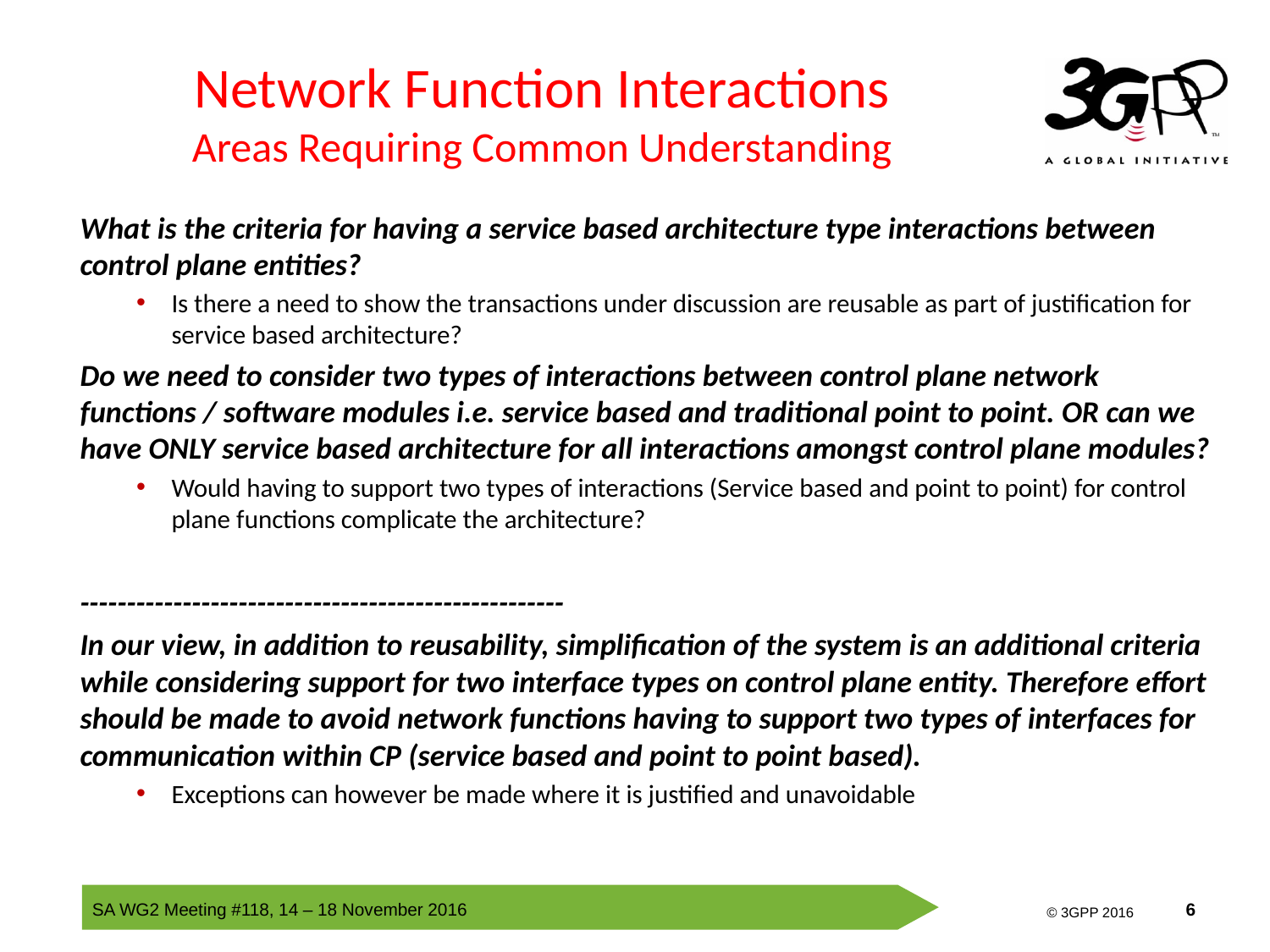

# Network Function Interactions Areas Requiring Common Understanding
What is the criteria for having a service based architecture type interactions between control plane entities?
Is there a need to show the transactions under discussion are reusable as part of justification for service based architecture?
Do we need to consider two types of interactions between control plane network functions / software modules i.e. service based and traditional point to point. OR can we have ONLY service based architecture for all interactions amongst control plane modules?
Would having to support two types of interactions (Service based and point to point) for control plane functions complicate the architecture?

----------------------------------------------------
In our view, in addition to reusability, simplification of the system is an additional criteria while considering support for two interface types on control plane entity. Therefore effort should be made to avoid network functions having to support two types of interfaces for communication within CP (service based and point to point based).
Exceptions can however be made where it is justified and unavoidable